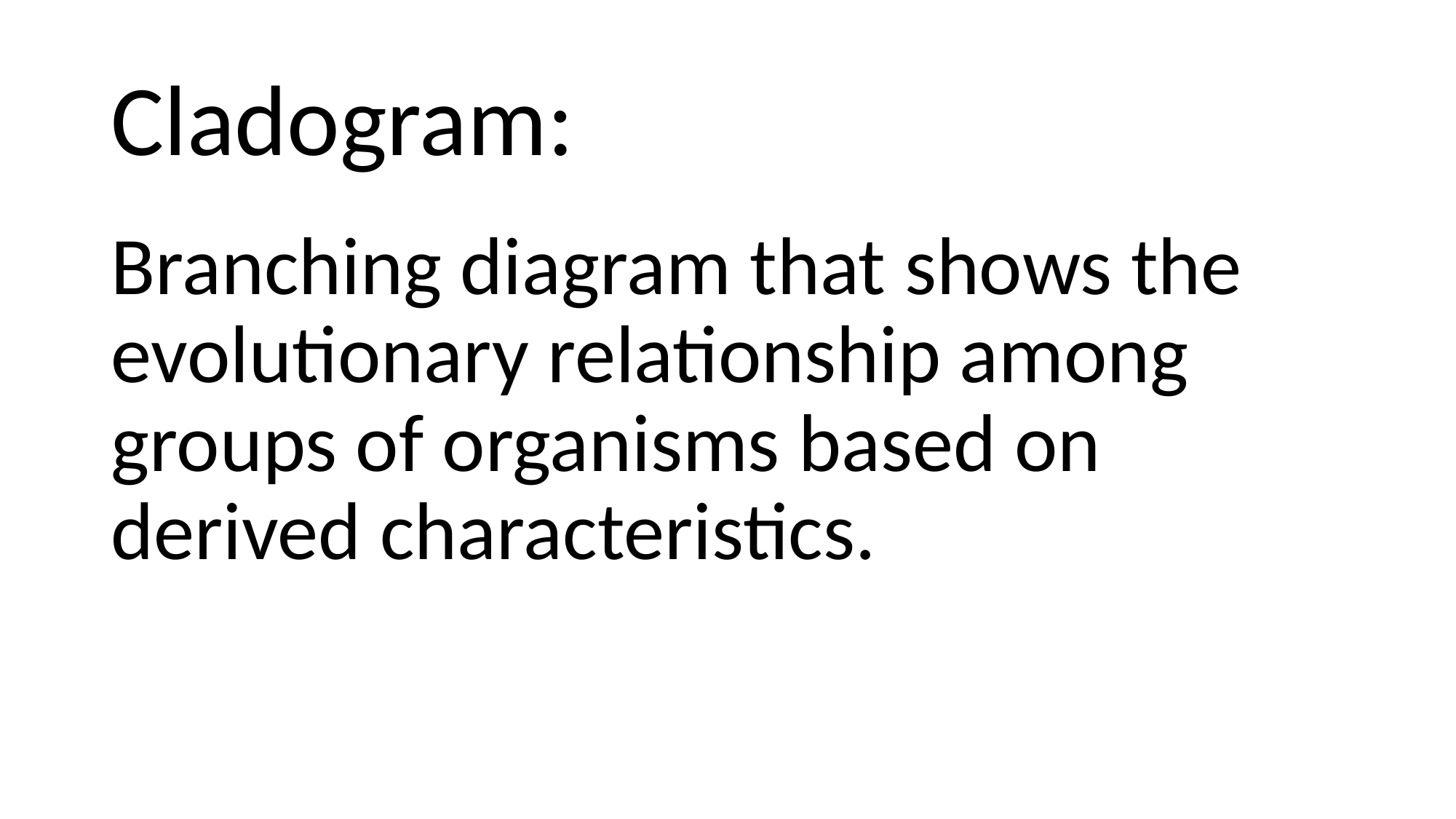

# Cladogram:
Branching diagram that shows the evolutionary relationship among groups of organisms based on derived characteristics.